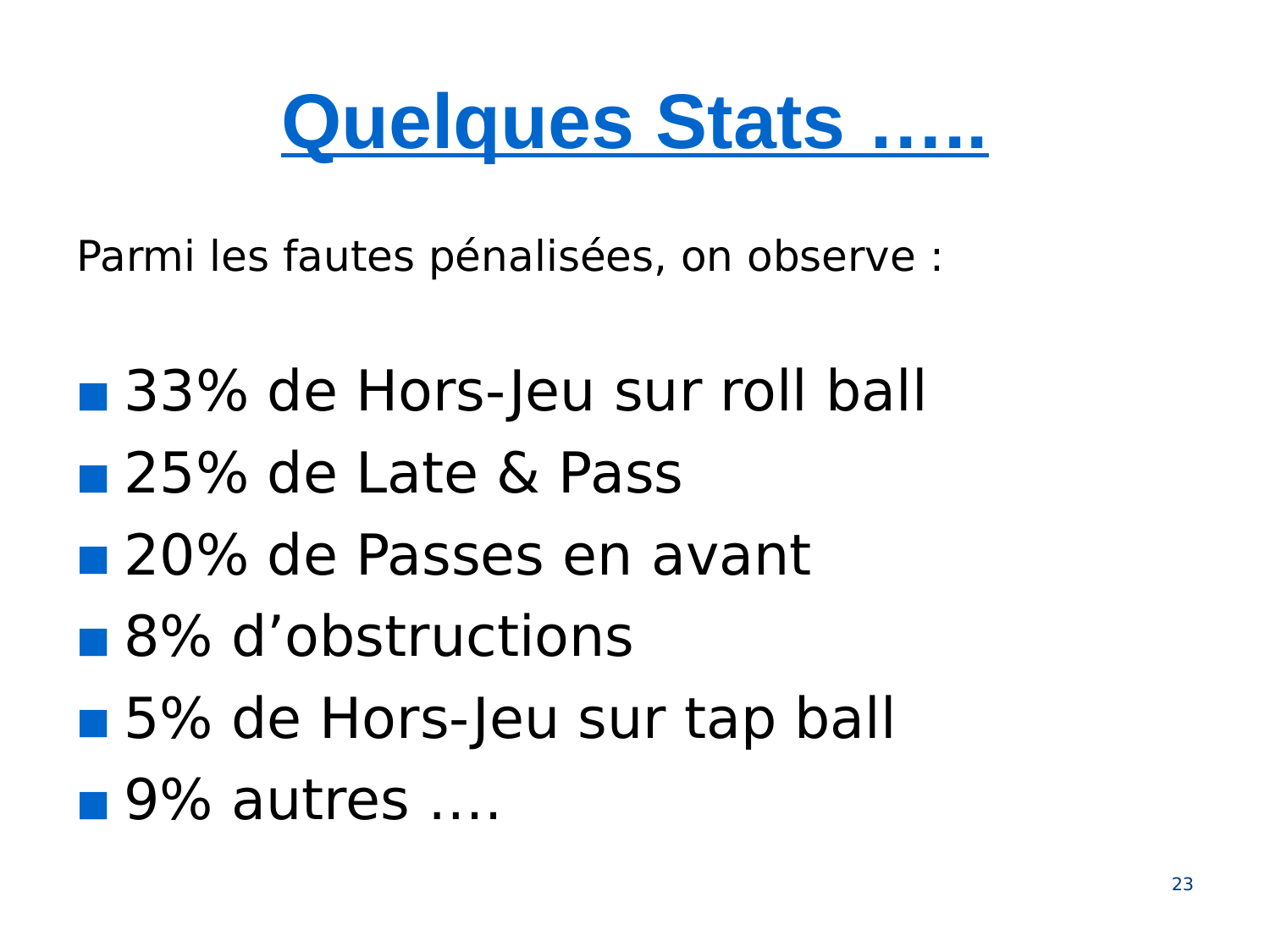

Quelques Stats …..
Parmi les fautes pénalisées, on observe :

33% de Hors-Jeu sur roll ball
25% de Late & Pass
20% de Passes en avant
8% d’obstructions
5% de Hors-Jeu sur tap ball
9% autres ….

23